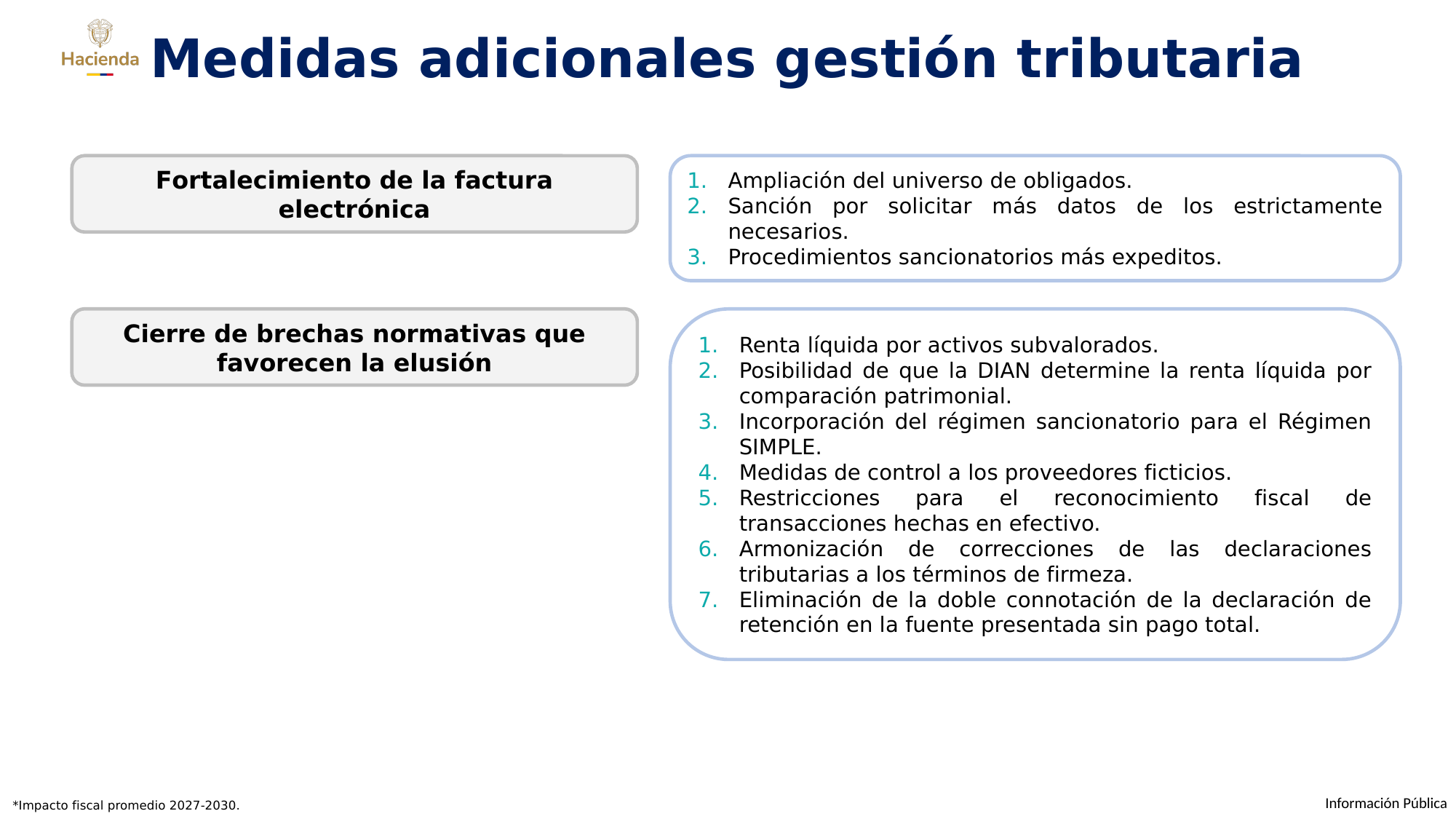

Medidas adicionales gestión tributaria

Fortalecimiento de la factura electrónica
Ampliación del universo de obligados.
Sanción por solicitar más datos de los estrictamente necesarios.
Procedimientos sancionatorios más expeditos.
Cierre de brechas normativas que favorecen la elusión
Renta líquida por activos subvalorados.
Posibilidad de que la DIAN determine la renta líquida por comparación patrimonial.
Incorporación del régimen sancionatorio para el Régimen SIMPLE.
Medidas de control a los proveedores ficticios.
Restricciones para el reconocimiento fiscal de transacciones hechas en efectivo.
Armonización de correcciones de las declaraciones tributarias a los términos de firmeza.
Eliminación de la doble connotación de la declaración de retención en la fuente presentada sin pago total.
*Impacto fiscal promedio 2027-2030.